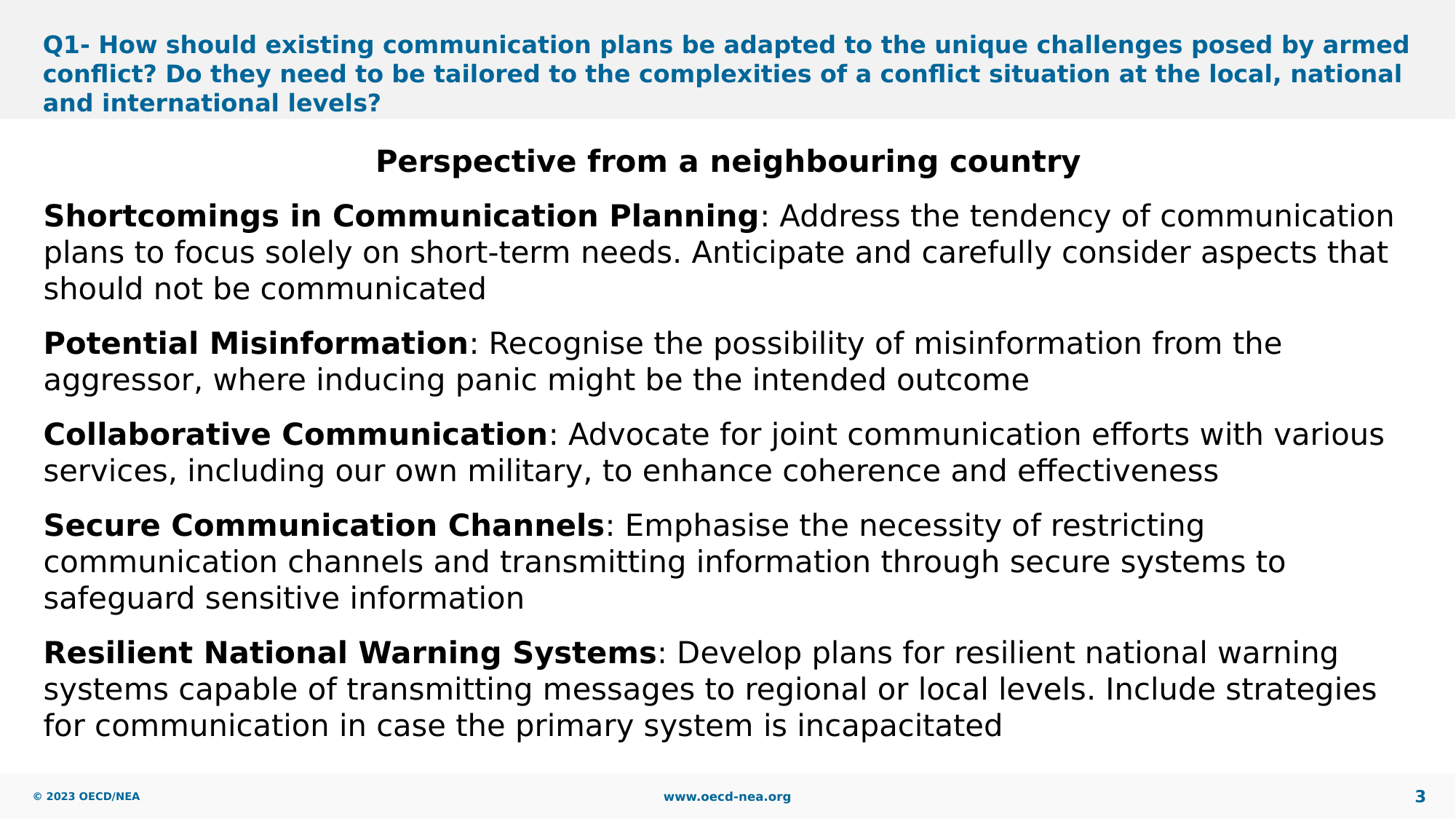

# Q1- How should existing communication plans be adapted to the unique challenges posed by armed conflict? Do they need to be tailored to the complexities of a conflict situation at the local, national and international levels?
Perspective from a neighbouring country
Shortcomings in Communication Planning: Address the tendency of communication plans to focus solely on short-term needs. Anticipate and carefully consider aspects that should not be communicated
Potential Misinformation: Recognise the possibility of misinformation from the aggressor, where inducing panic might be the intended outcome
Collaborative Communication: Advocate for joint communication efforts with various services, including our own military, to enhance coherence and effectiveness
Secure Communication Channels: Emphasise the necessity of restricting communication channels and transmitting information through secure systems to safeguard sensitive information
Resilient National Warning Systems: Develop plans for resilient national warning systems capable of transmitting messages to regional or local levels. Include strategies for communication in case the primary system is incapacitated